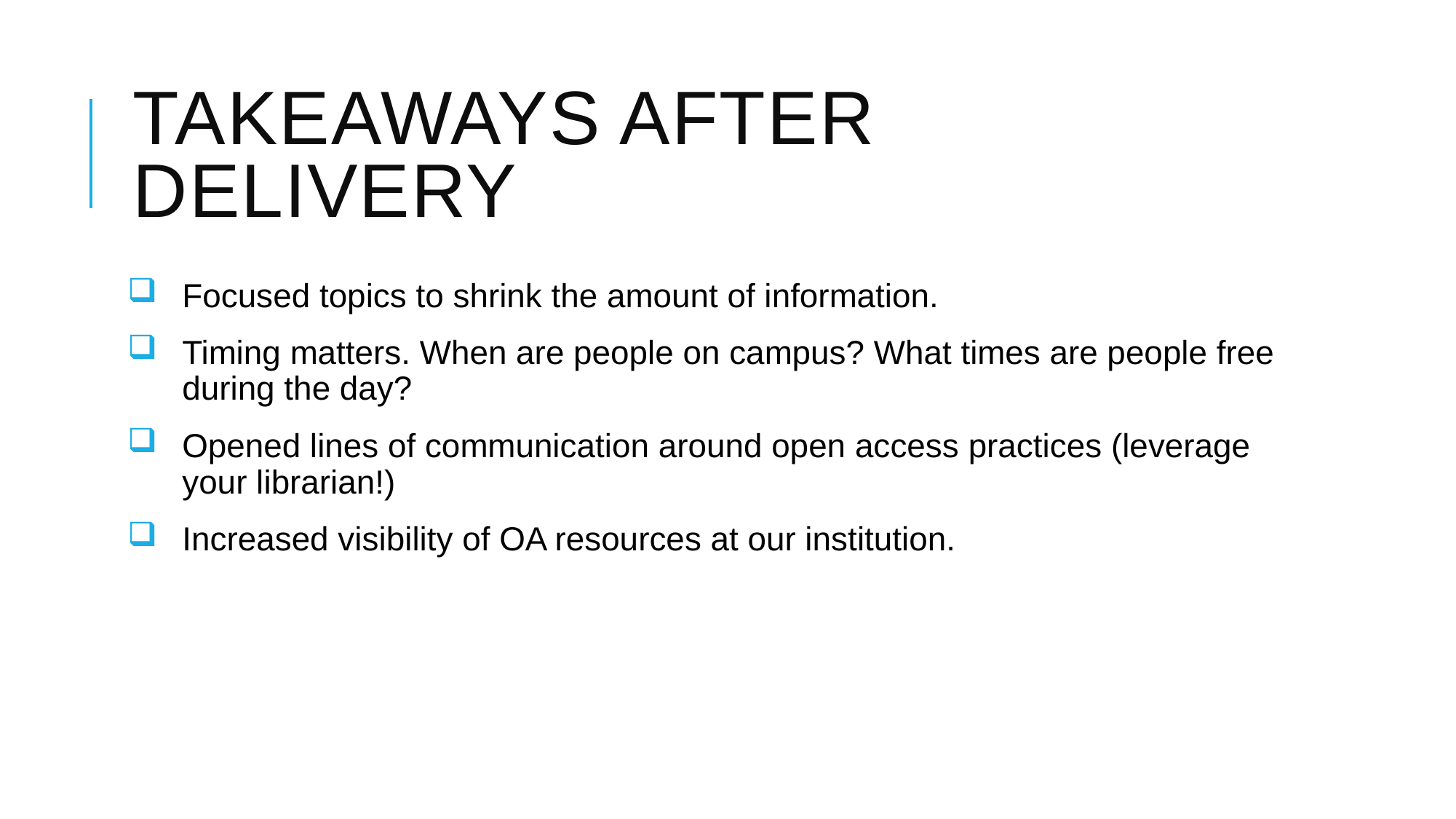

# Takeaways After Delivery
Focused topics to shrink the amount of information.
Timing matters. When are people on campus? What times are people free during the day?
Opened lines of communication around open access practices (leverage your librarian!)
Increased visibility of OA resources at our institution.